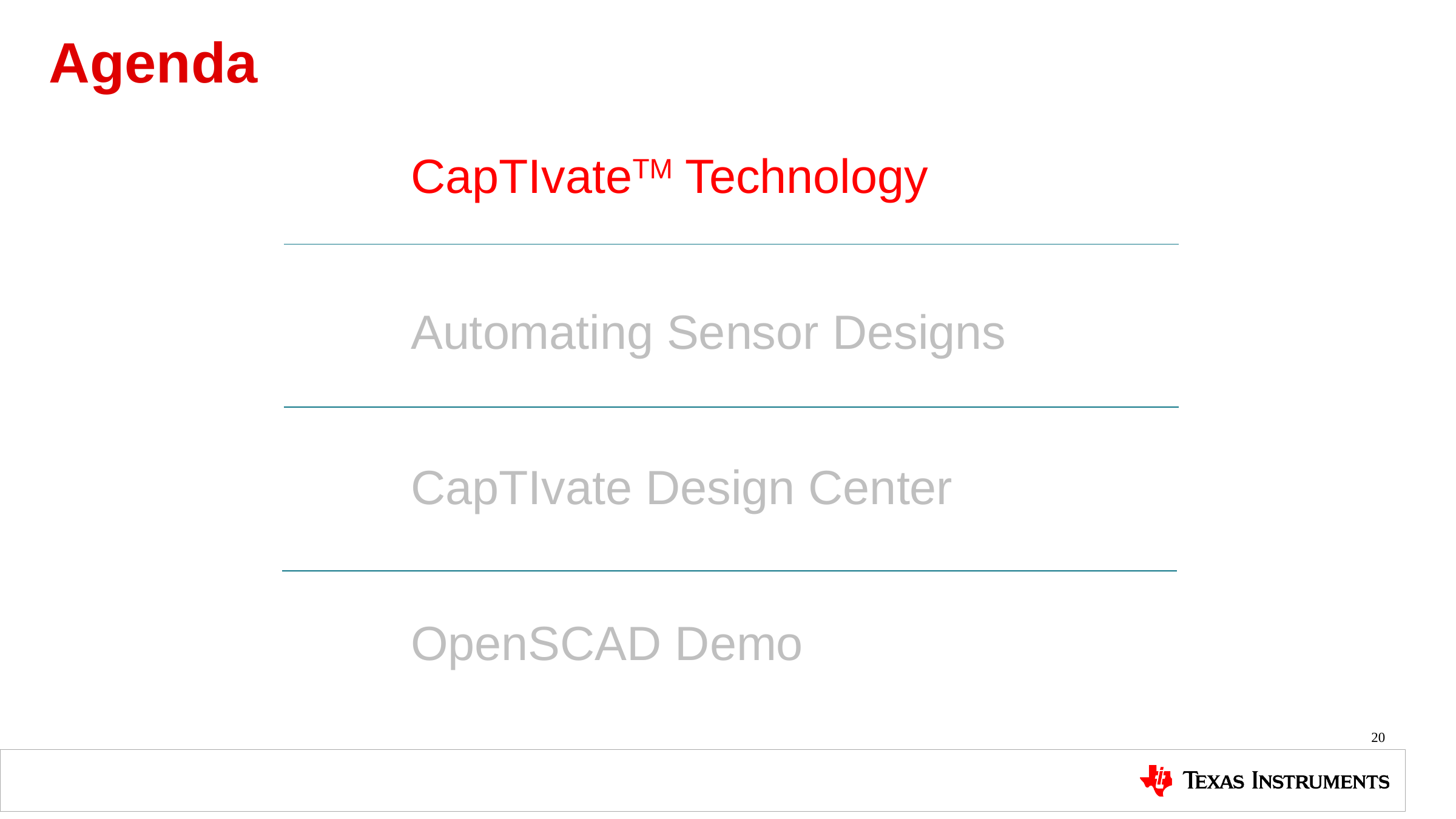

# Agenda
CapTIvateTM Technology

Automating Sensor Designs

CapTIvate Design Center

OpenSCAD Demo
20